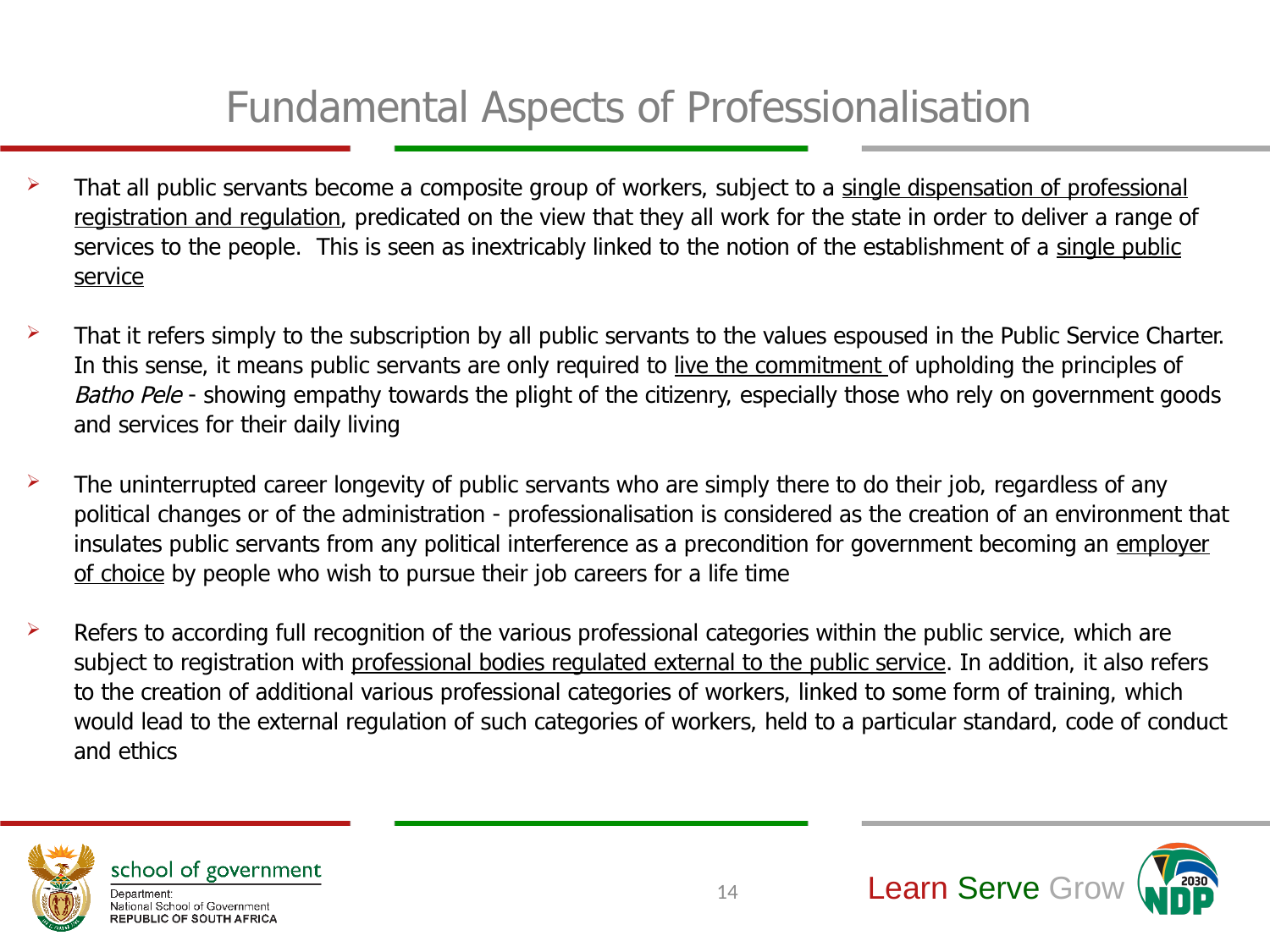

Fundamental Aspects of Professionalisation
That all public servants become a composite group of workers, subject to a single dispensation of professional registration and regulation, predicated on the view that they all work for the state in order to deliver a range of services to the people.  This is seen as inextricably linked to the notion of the establishment of a single public service

That it refers simply to the subscription by all public servants to the values espoused in the Public Service Charter. In this sense, it means public servants are only required to live the commitment of upholding the principles of Batho Pele - showing empathy towards the plight of the citizenry, especially those who rely on government goods and services for their daily living

The uninterrupted career longevity of public servants who are simply there to do their job, regardless of any political changes or of the administration - professionalisation is considered as the creation of an environment that insulates public servants from any political interference as a precondition for government becoming an employer of choice by people who wish to pursue their job careers for a life time

Refers to according full recognition of the various professional categories within the public service, which are subject to registration with professional bodies regulated external to the public service. In addition, it also refers to the creation of additional various professional categories of workers, linked to some form of training, which would lead to the external regulation of such categories of workers, held to a particular standard, code of conduct and ethics

14